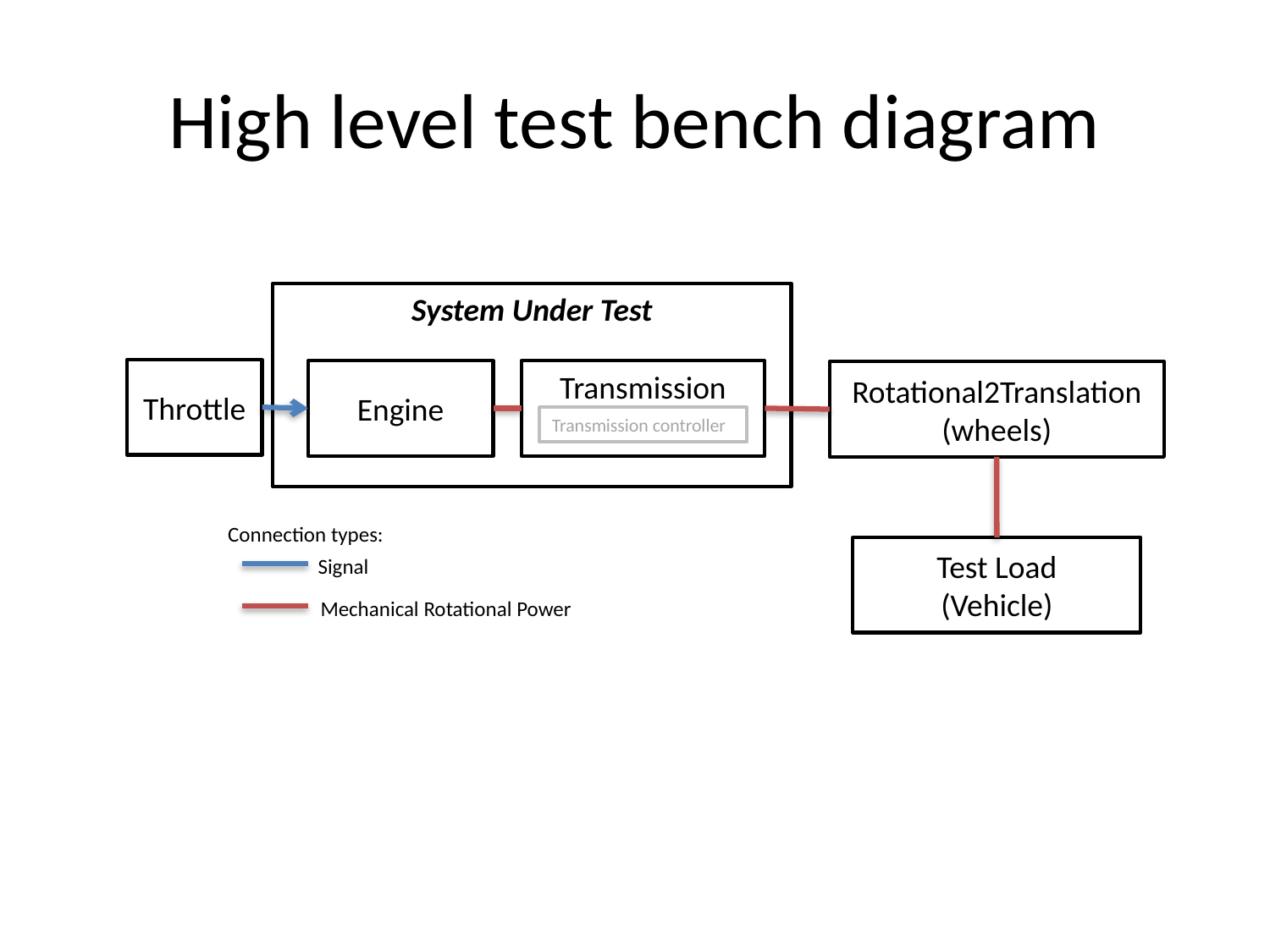

# High level test bench diagram
System Under Test
Throttle
Engine
Transmission
Rotational2Translation
(wheels)
Transmission controller
Connection types:
Signal
Mechanical Rotational Power
Test Load
(Vehicle)